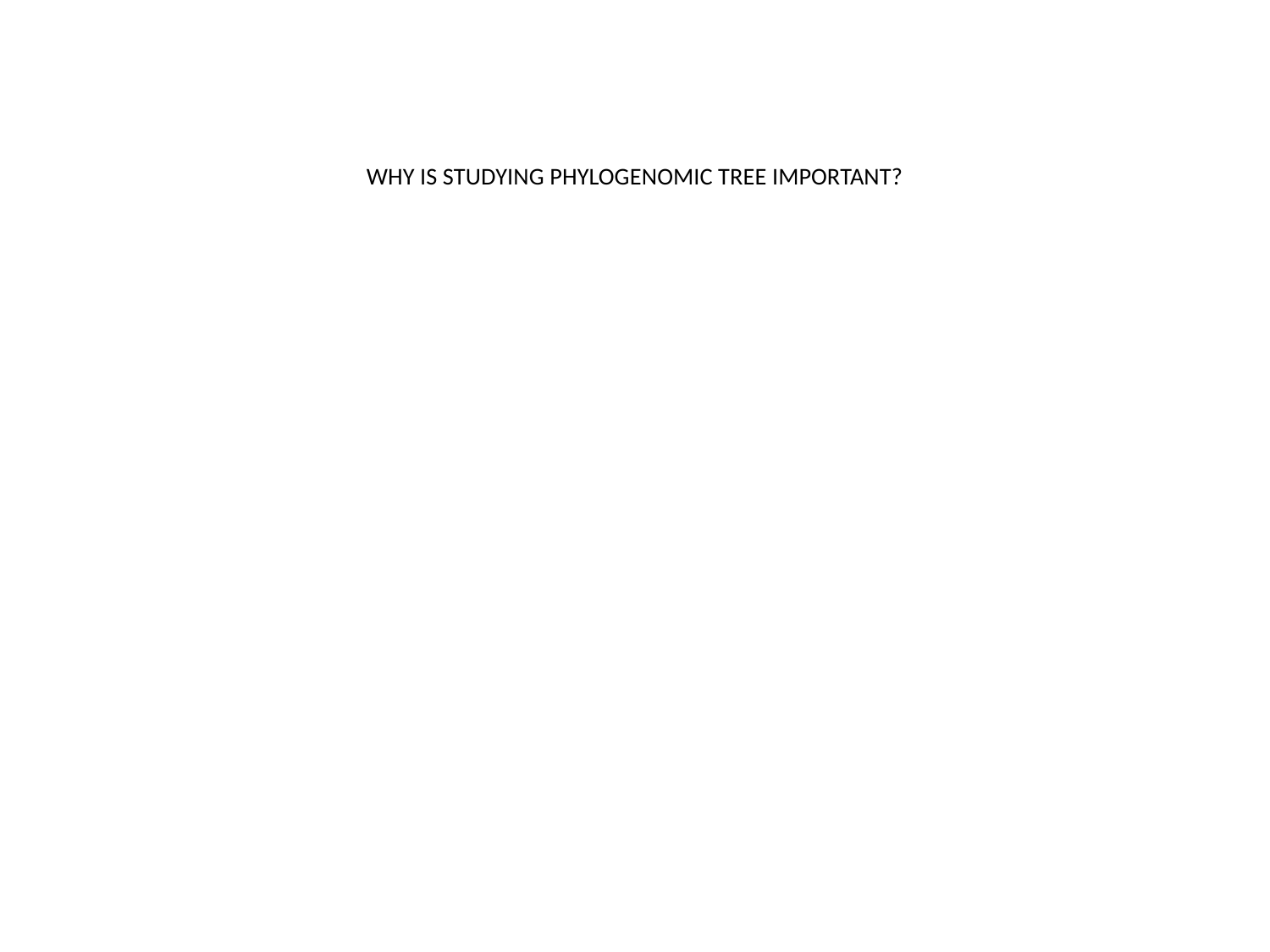

# WHY IS STUDYING PHYLOGENOMIC TREE IMPORTANT?